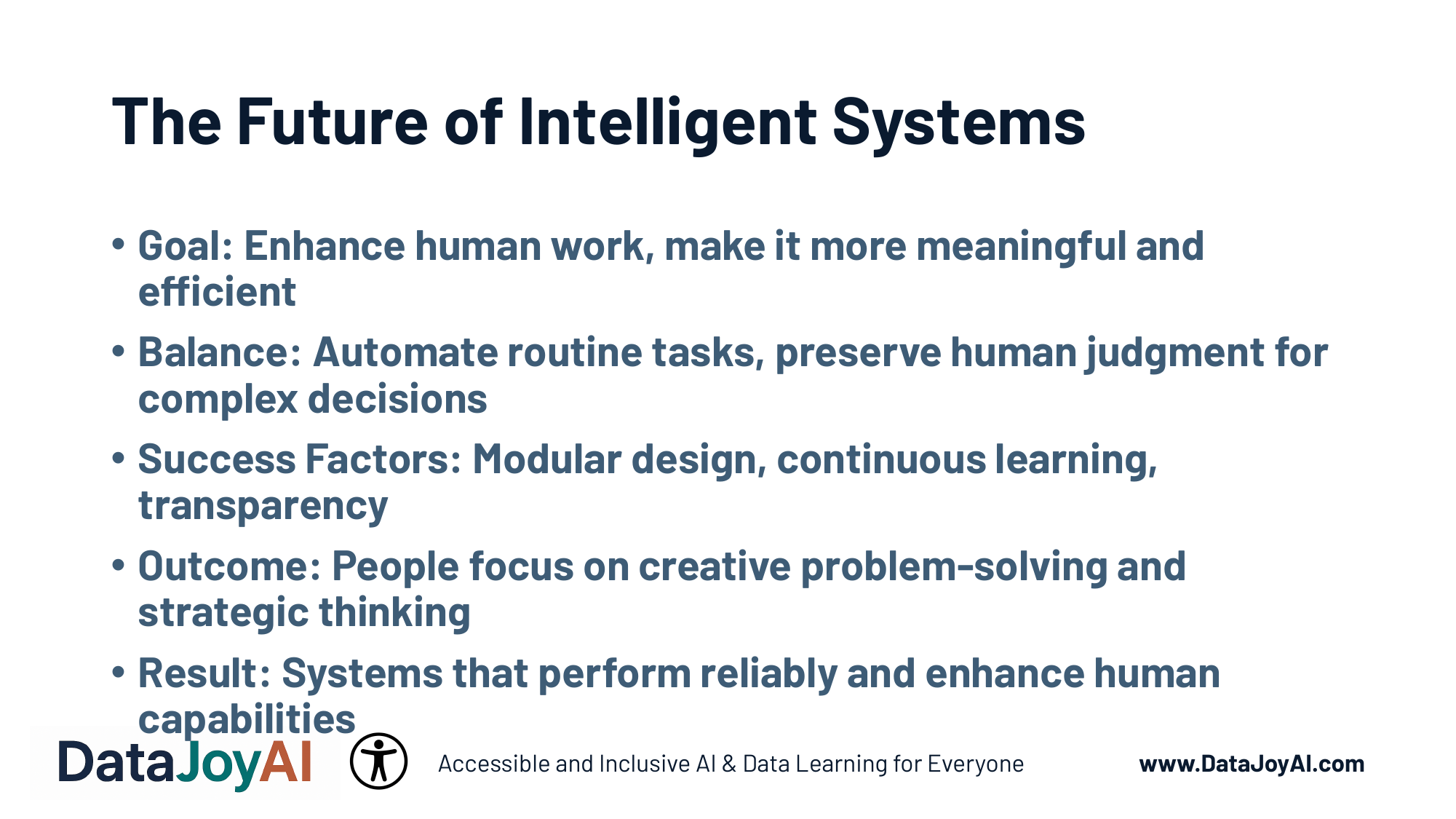

# The Future of Intelligent Systems
Goal: Enhance human work, make it more meaningful and efficient
Balance: Automate routine tasks, preserve human judgment for complex decisions
Success Factors: Modular design, continuous learning, transparency
Outcome: People focus on creative problem-solving and strategic thinking
Result: Systems that perform reliably and enhance human capabilities